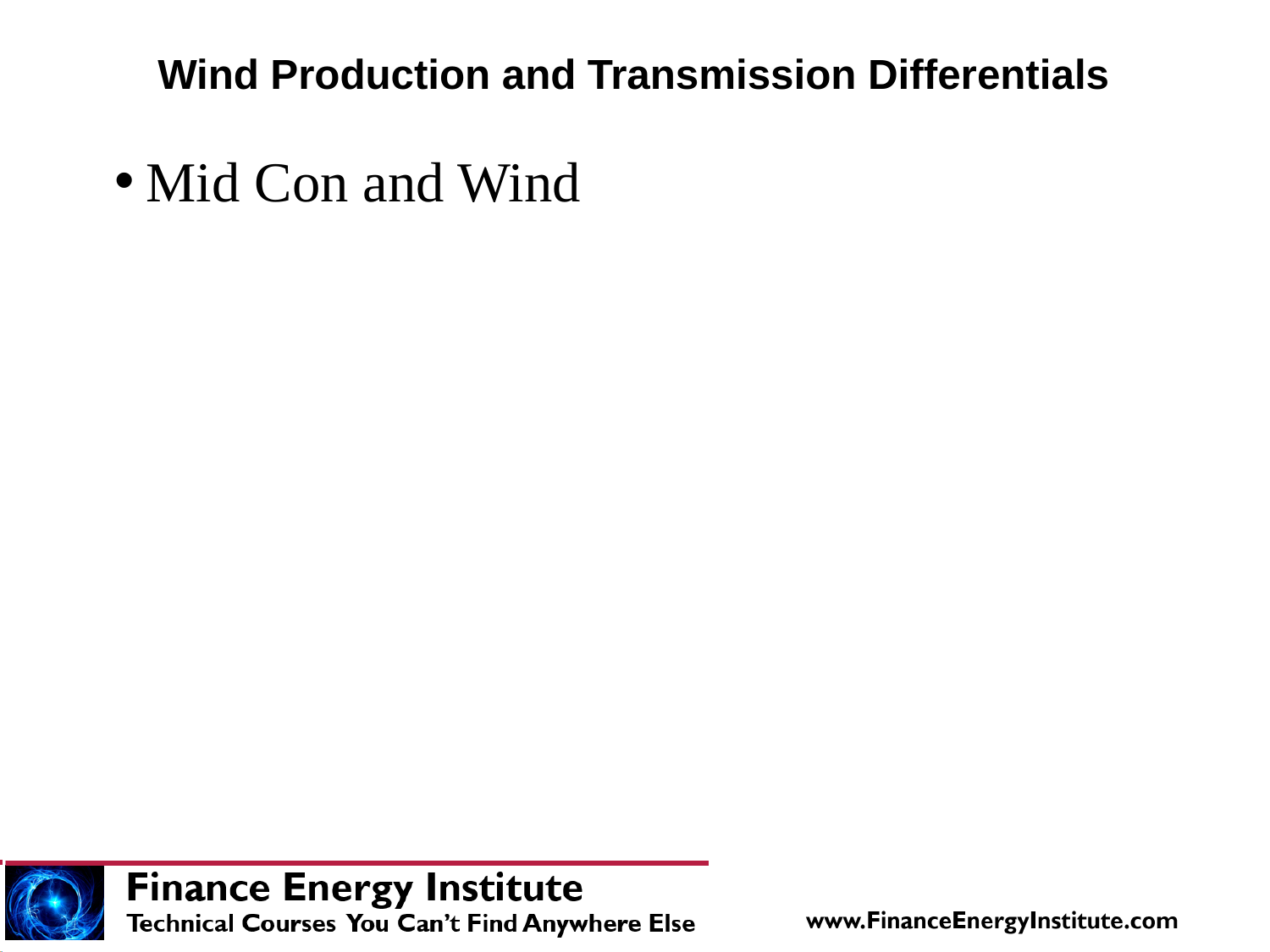

# Wind Production and Transmission Differentials
Mid Con and Wind